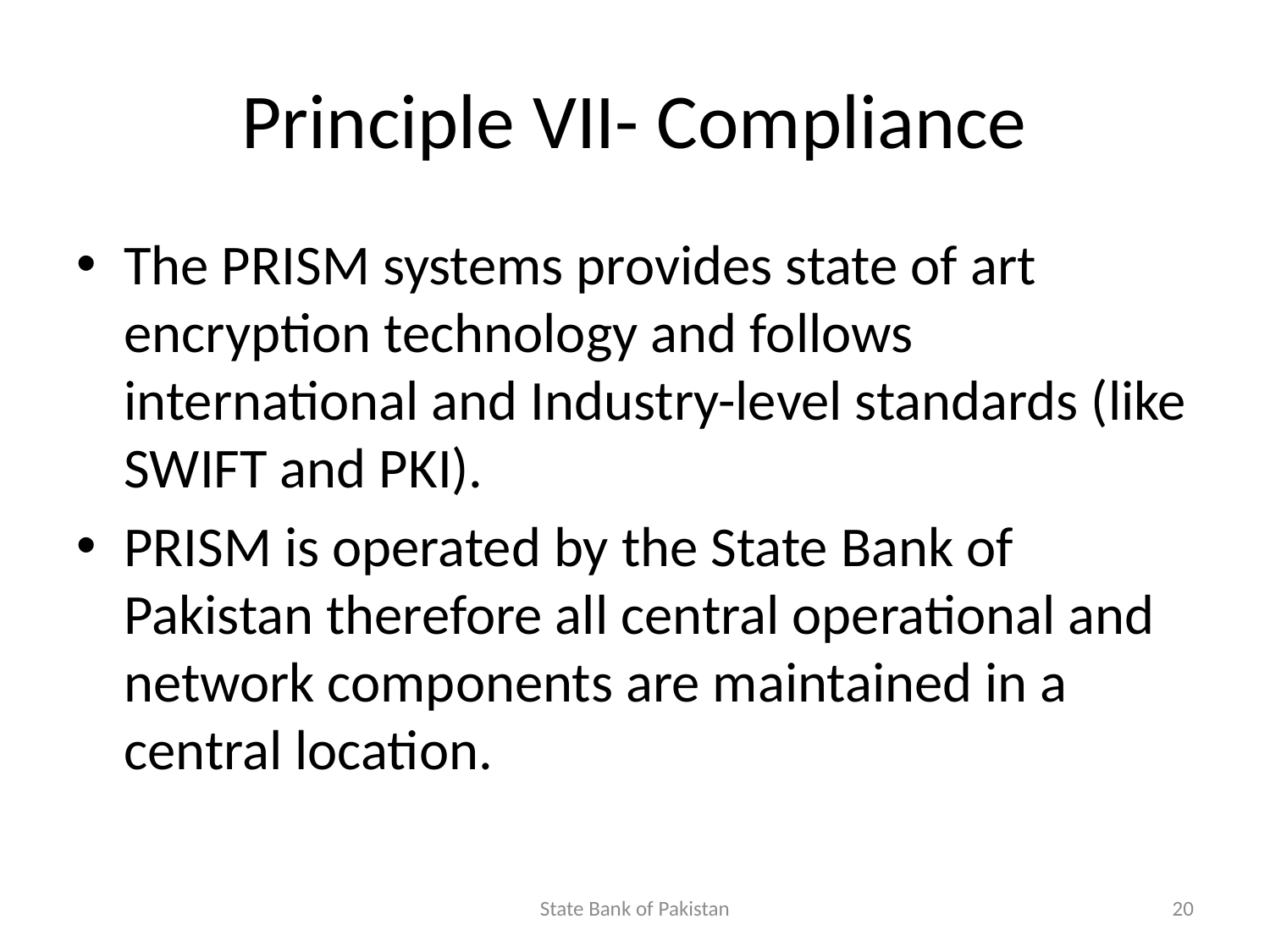

# Principle VII- Compliance
The PRISM systems provides state of art encryption technology and follows international and Industry-level standards (like SWIFT and PKI).
PRISM is operated by the State Bank of Pakistan therefore all central operational and network components are maintained in a central location.
State Bank of Pakistan
20